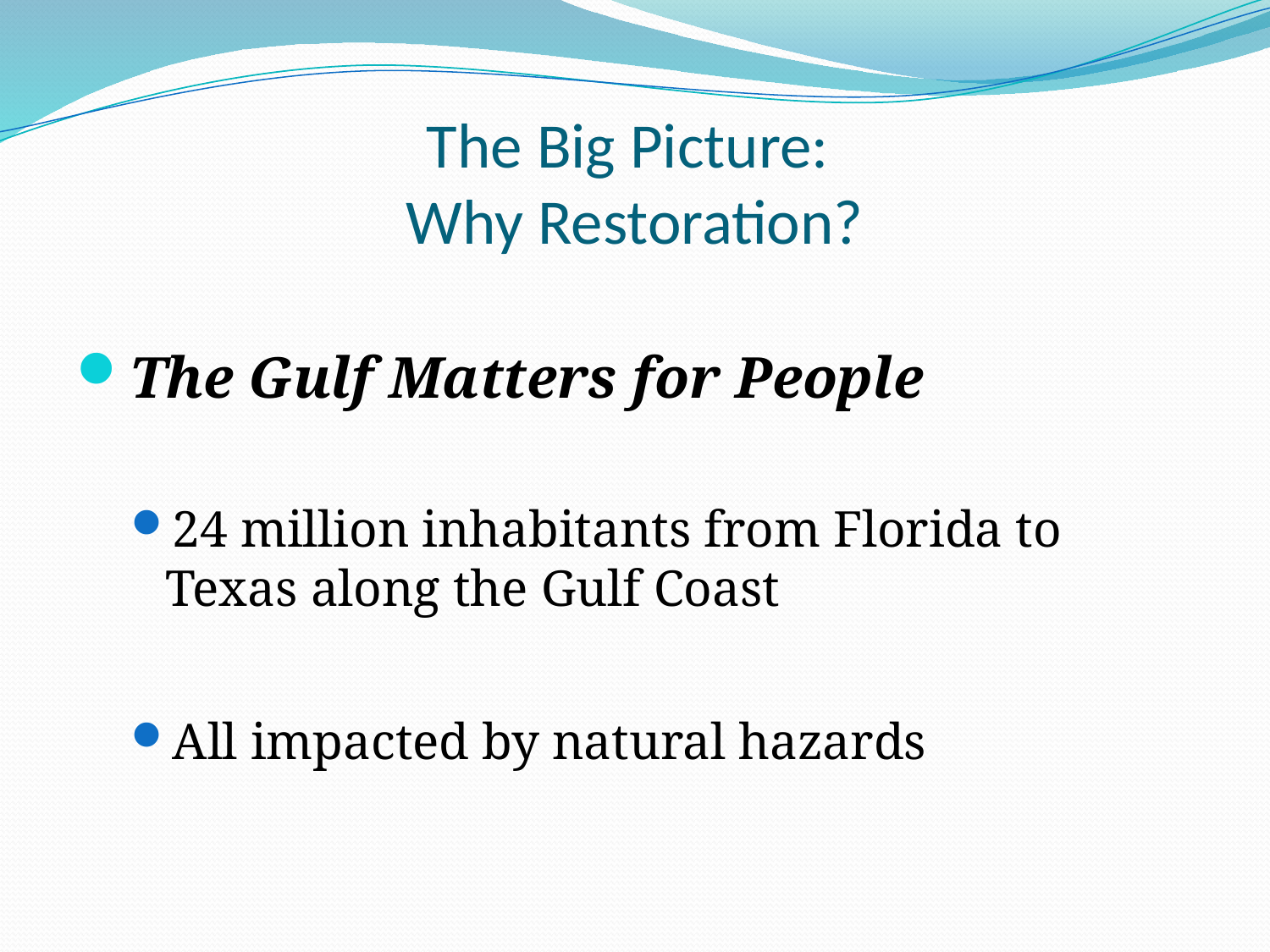

# The Big Picture: Why Restoration?

The Gulf Matters for People

24 million inhabitants from Florida to Texas along the Gulf Coast

All impacted by natural hazards